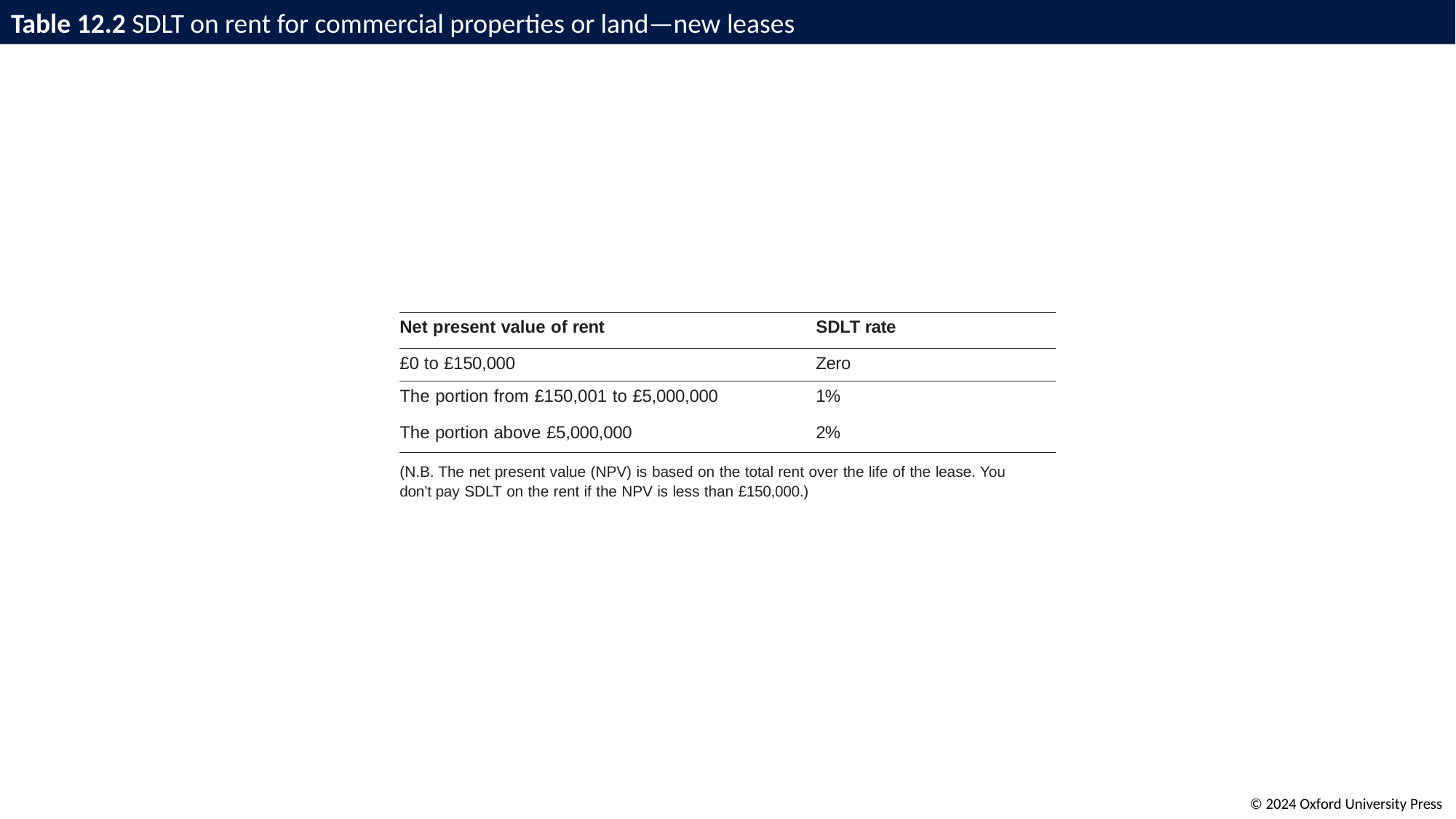

# Table 12.2 SDLT on rent for commercial properties or land—new leases
| Net present value of rent | SDLT rate |
| --- | --- |
| £0 to £150,000 | Zero |
| The portion from £150,001 to £5,000,000 | 1% |
| The portion above £5,000,000 | 2% |
(N.B. The net present value (NPV) is based on the total rent over the life of the lease. You don’t pay SDLT on the rent if the NPV is less than £150,000.)